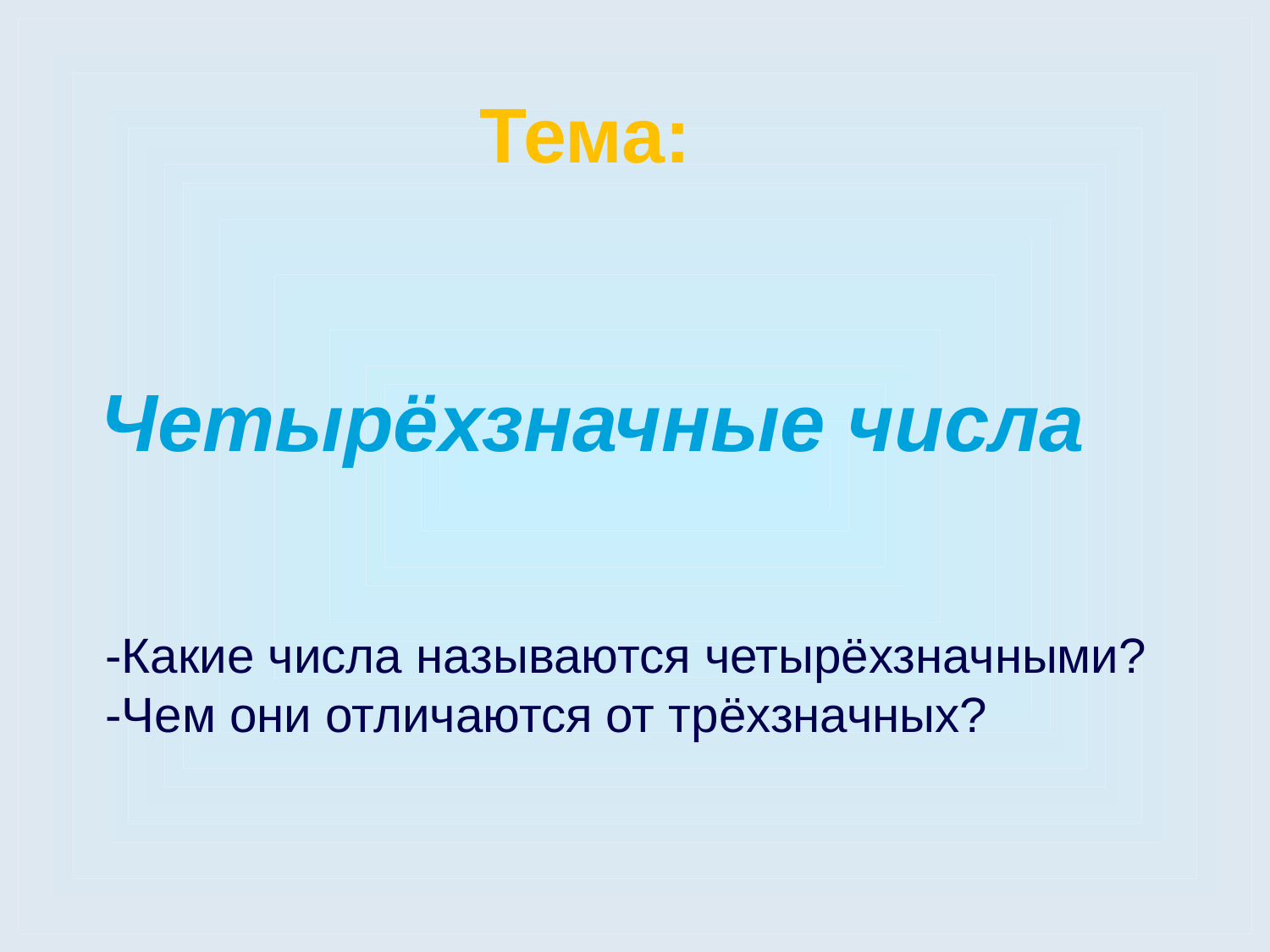

Тема:

 Четырёхзначные числа

  -Какие числа называются четырёхзначными?
  -Чем они отличаются от трёхзначных?